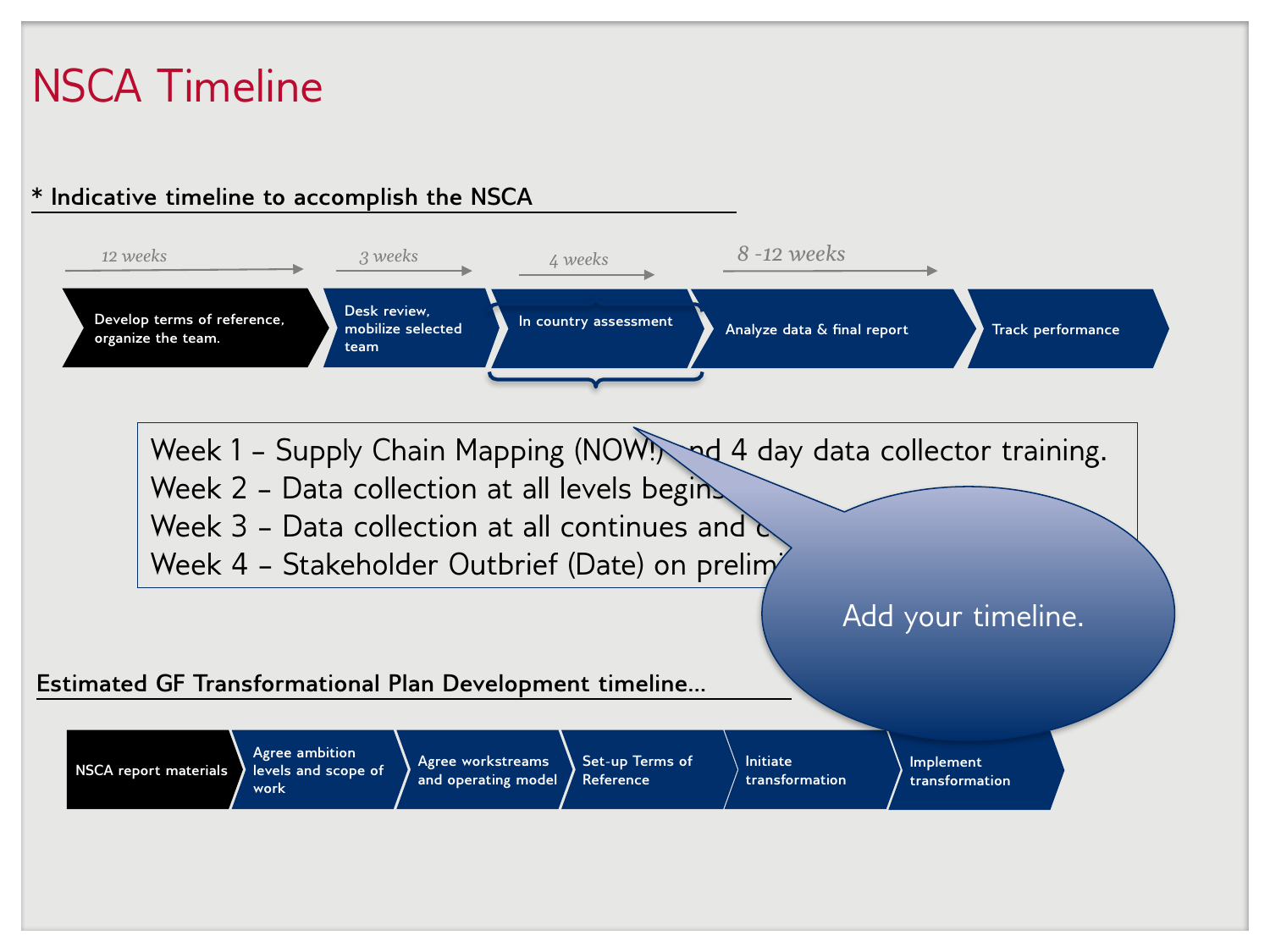

# NSCA Timeline
* Indicative timeline to accomplish the NSCA

8 -12 weeks
12 weeks
3 weeks
4 weeks
In country assessment

Develop terms of reference, organize the team.

Desk review, mobilize selected team

Analyze data & final report

Track performance
Week 1 – Supply Chain Mapping (NOW!) and 4 day data collector training.
Week 2 – Data collection at all levels begins.
Week 3 – Data collection at all continues and concludes.
Week 4 – Stakeholder Outbrief (Date) on preliminary findings presented
Add your timeline.
Estimated GF Transformational Plan Development timeline…

NSCA report materials

Agree ambition levels and scope of work

Agree workstreams and operating model

Set-up Terms of Reference

Initiate transformation

Implement transformation